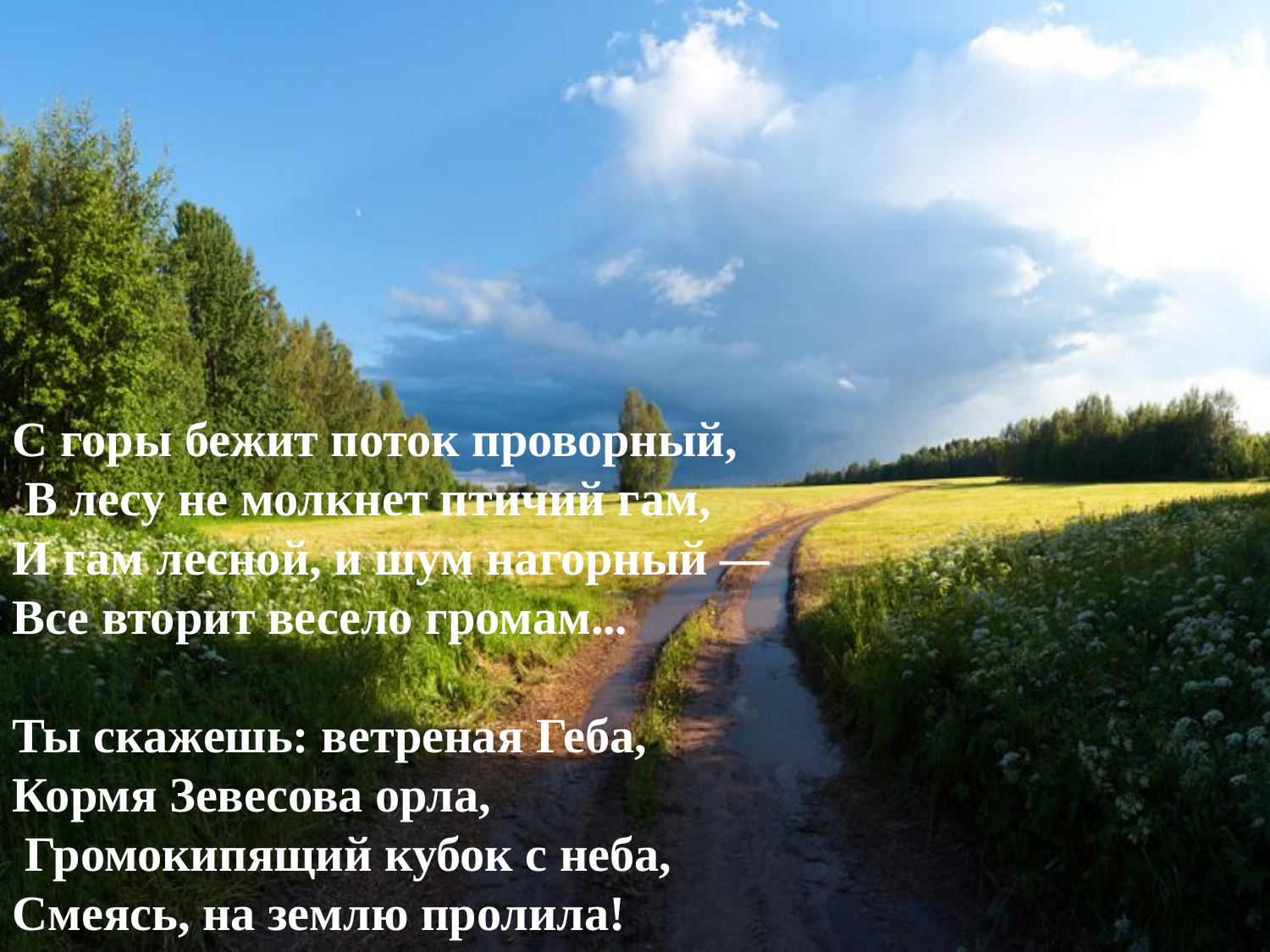

#

С горы бежит поток проворный,
 В лесу не молкнет птичий гам,
И гам лесной, и шум нагорный —
Все вторит весело громам...

Ты скажешь: ветреная Геба,
Кормя Зевесова орла,
 Громокипящий кубок с неба,
Смеясь, на землю пролила!